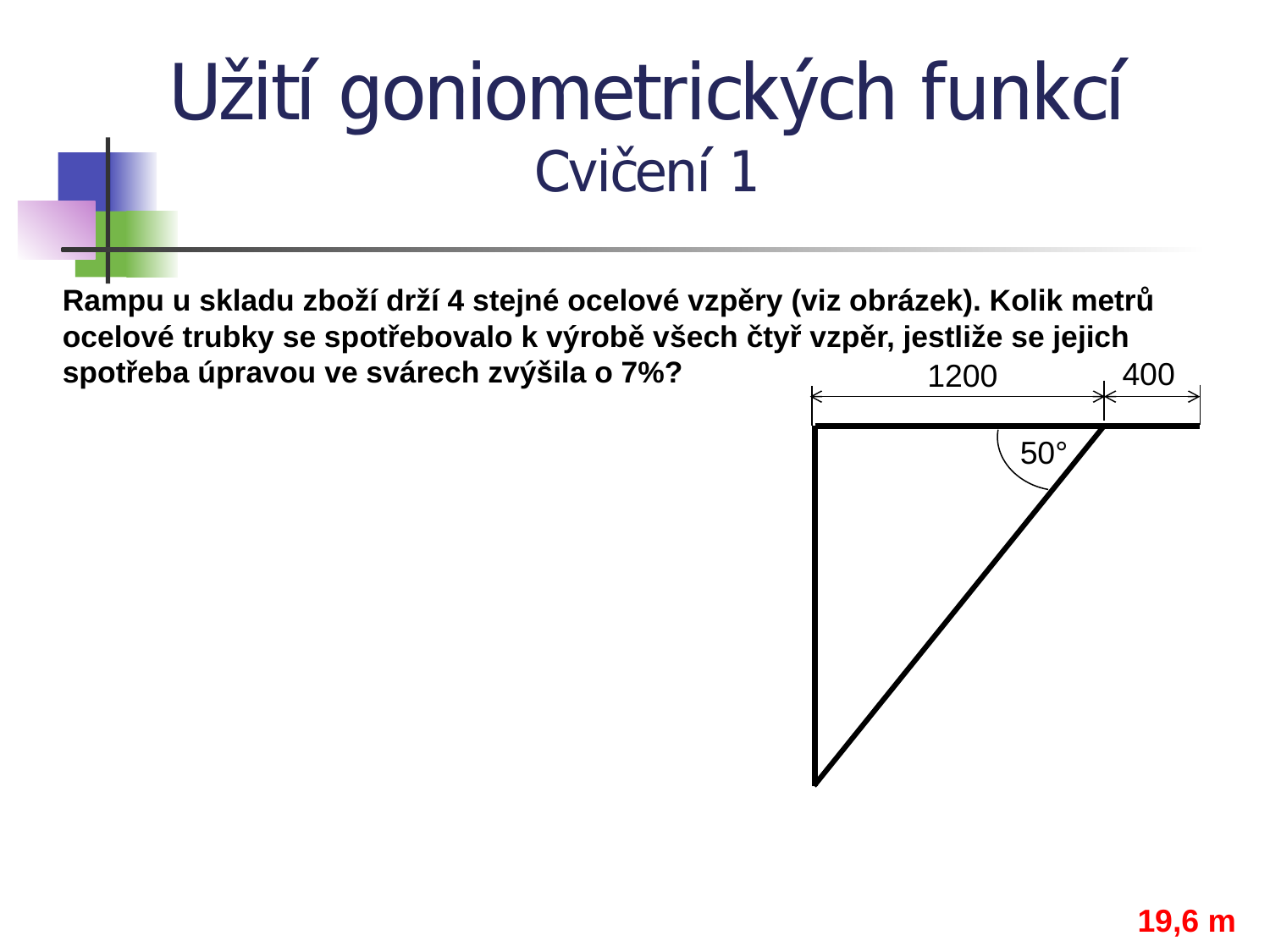

Užití goniometrických funkcí
Cvičení 1
Rampu u skladu zboží drží 4 stejné ocelové vzpěry (viz obrázek). Kolik metrů ocelové trubky se spotřebovalo k výrobě všech čtyř vzpěr, jestliže se jejich spotřeba úpravou ve svárech zvýšila o 7%?
400
1200

50°
19,6 m